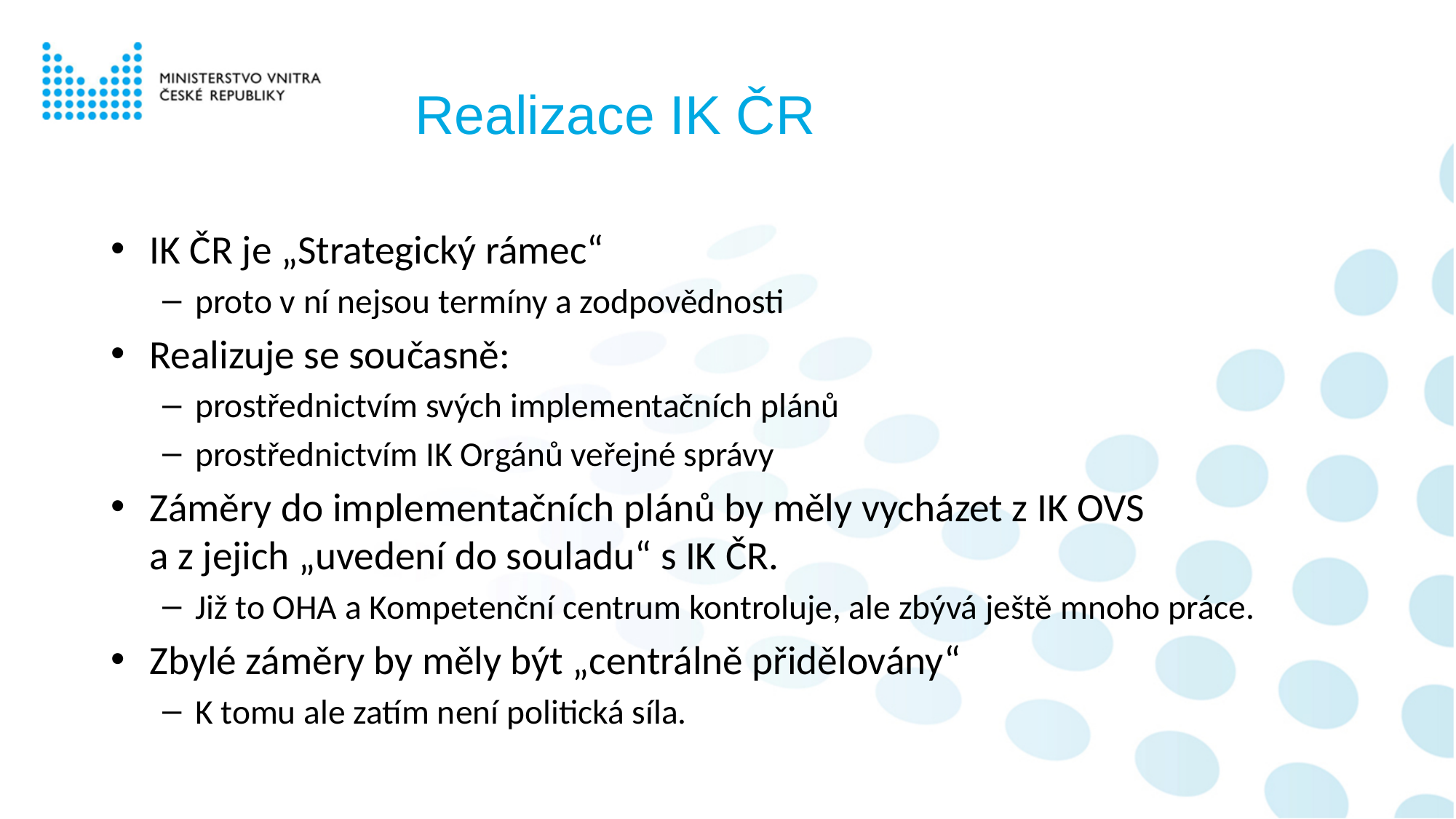

# Realizace IK ČR
IK ČR je „Strategický rámec“
proto v ní nejsou termíny a zodpovědnosti
Realizuje se současně:
prostřednictvím svých implementačních plánů
prostřednictvím IK Orgánů veřejné správy
Záměry do implementačních plánů by měly vycházet z IK OVS
a z jejich „uvedení do souladu“ s IK ČR.
Již to OHA a Kompetenční centrum kontroluje, ale zbývá ještě mnoho práce.
Zbylé záměry by měly být „centrálně přidělovány“
K tomu ale zatím není politická síla.